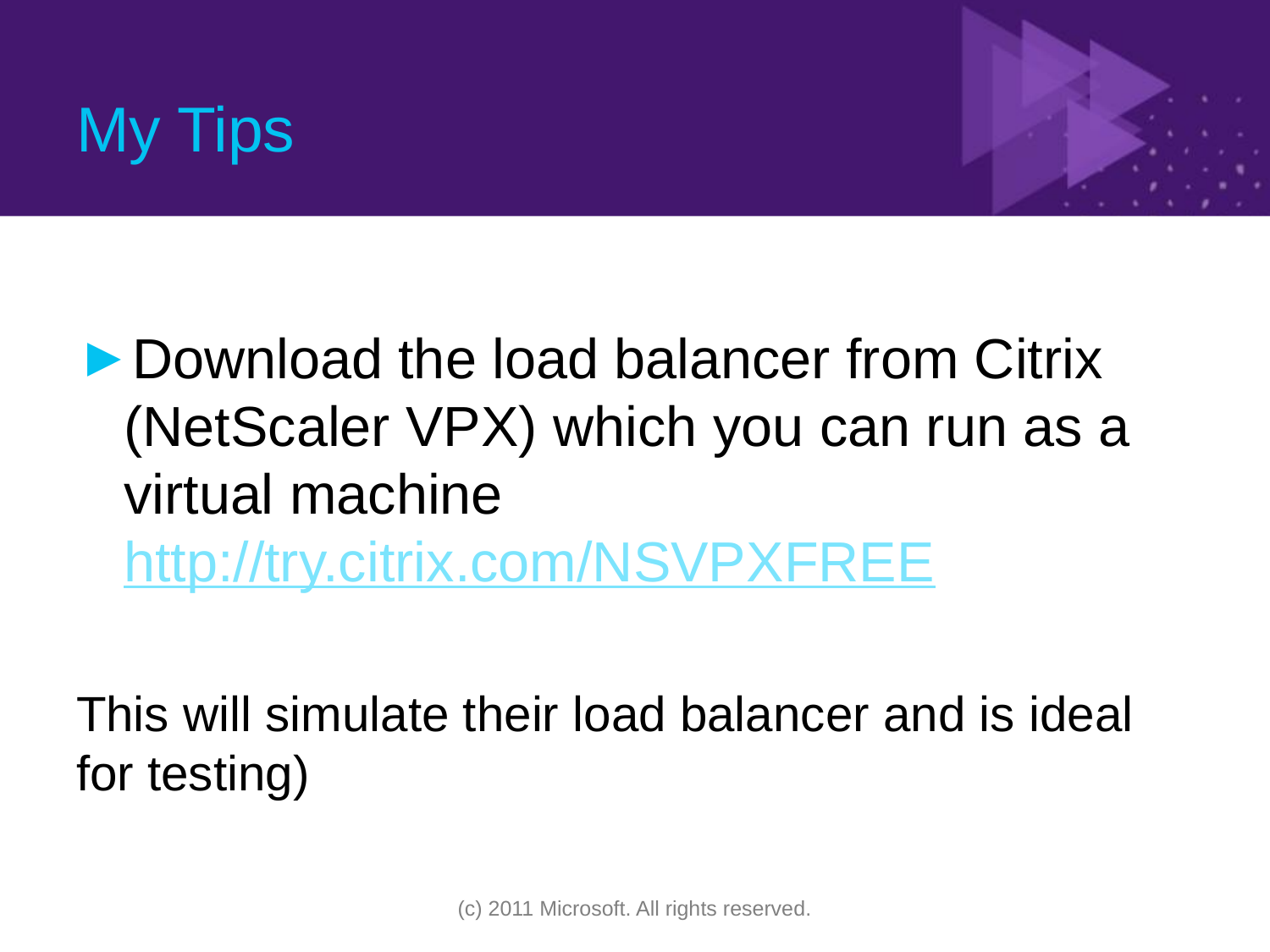

# My Tips
Download the load balancer from Citrix (NetScaler VPX) which you can run as a virtual machine http://try.citrix.com/NSVPXFREE

This will simulate their load balancer and is ideal for testing)
(c) 2011 Microsoft. All rights reserved.